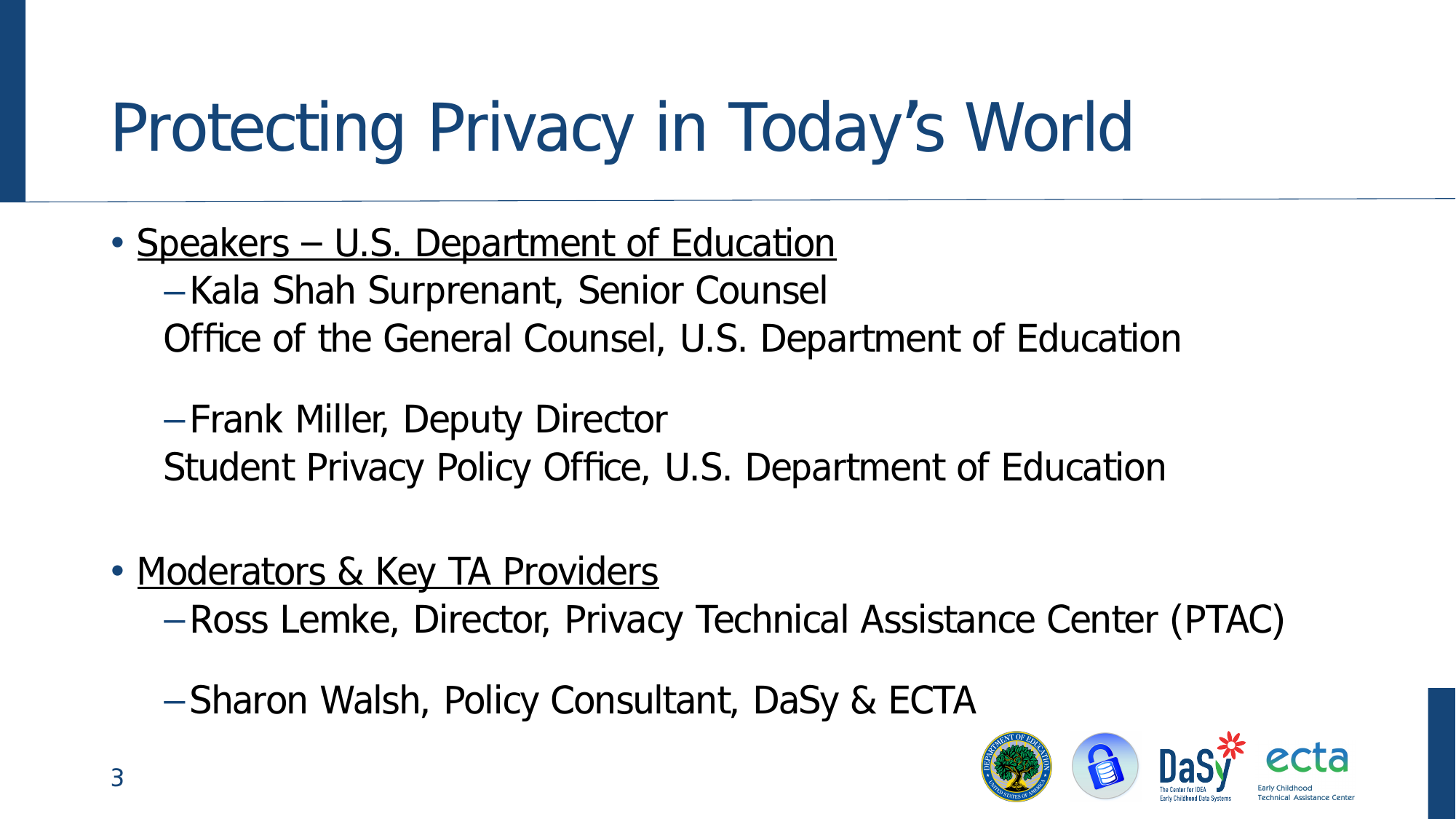

# Protecting Privacy in Today’s World
Speakers – U.S. Department of Education
Kala Shah Surprenant, Senior Counsel
	Office of the General Counsel, U.S. Department of Education
Frank Miller, Deputy Director
	Student Privacy Policy Office, U.S. Department of Education
Moderators & Key TA Providers
Ross Lemke, Director, Privacy Technical Assistance Center (PTAC)
Sharon Walsh, Policy Consultant, DaSy & ECTA